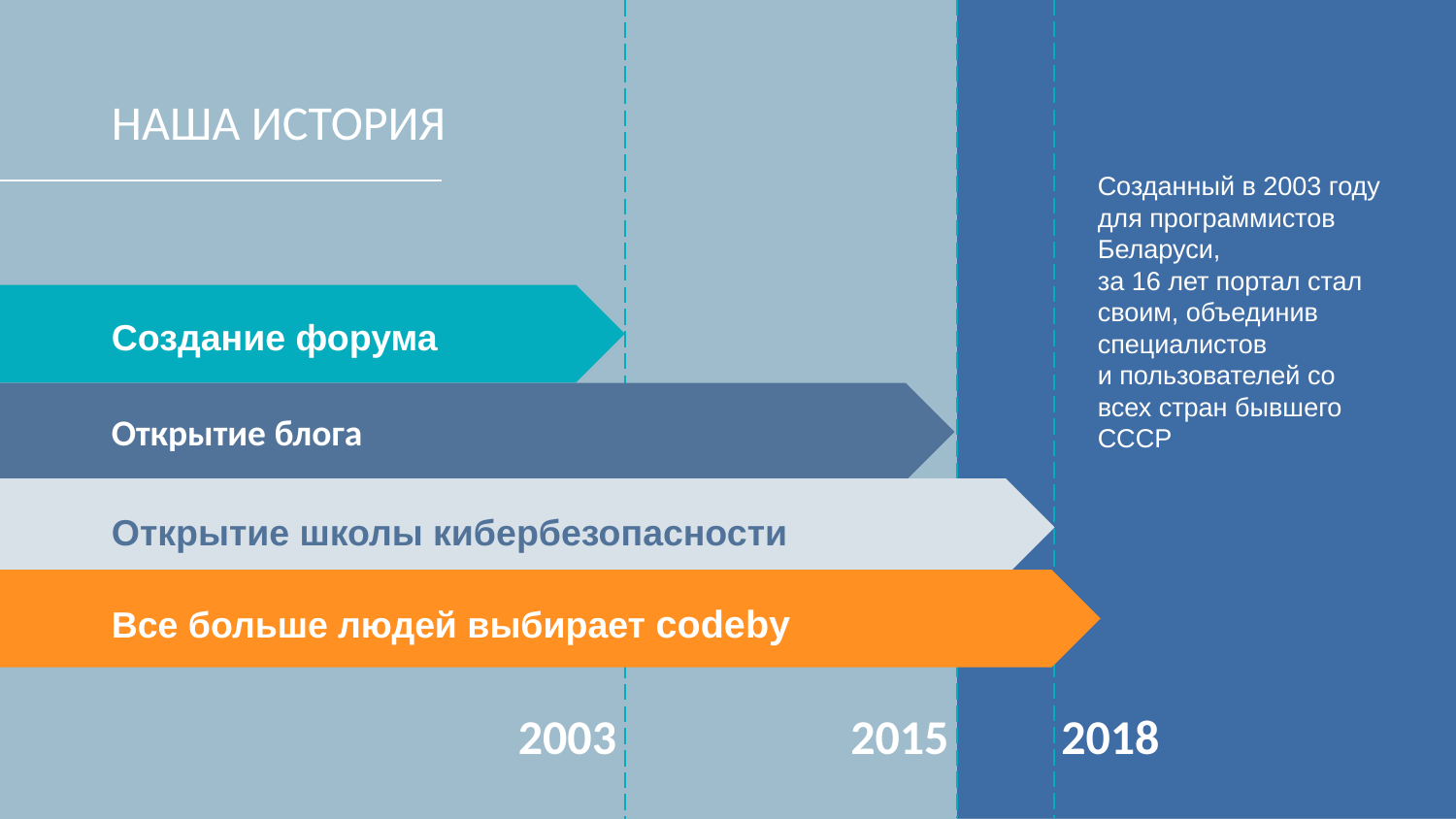

НАША ИСТОРИЯ
Созданный в 2003 году для программистов Беларуси,
за 16 лет портал стал своим, объединив специалистов
и пользователей со всех стран бывшего СССР

Создание форума

Открытие блога

Открытие школы кибербезопасности

Все больше людей выбирает codeby
2003
2015
2018